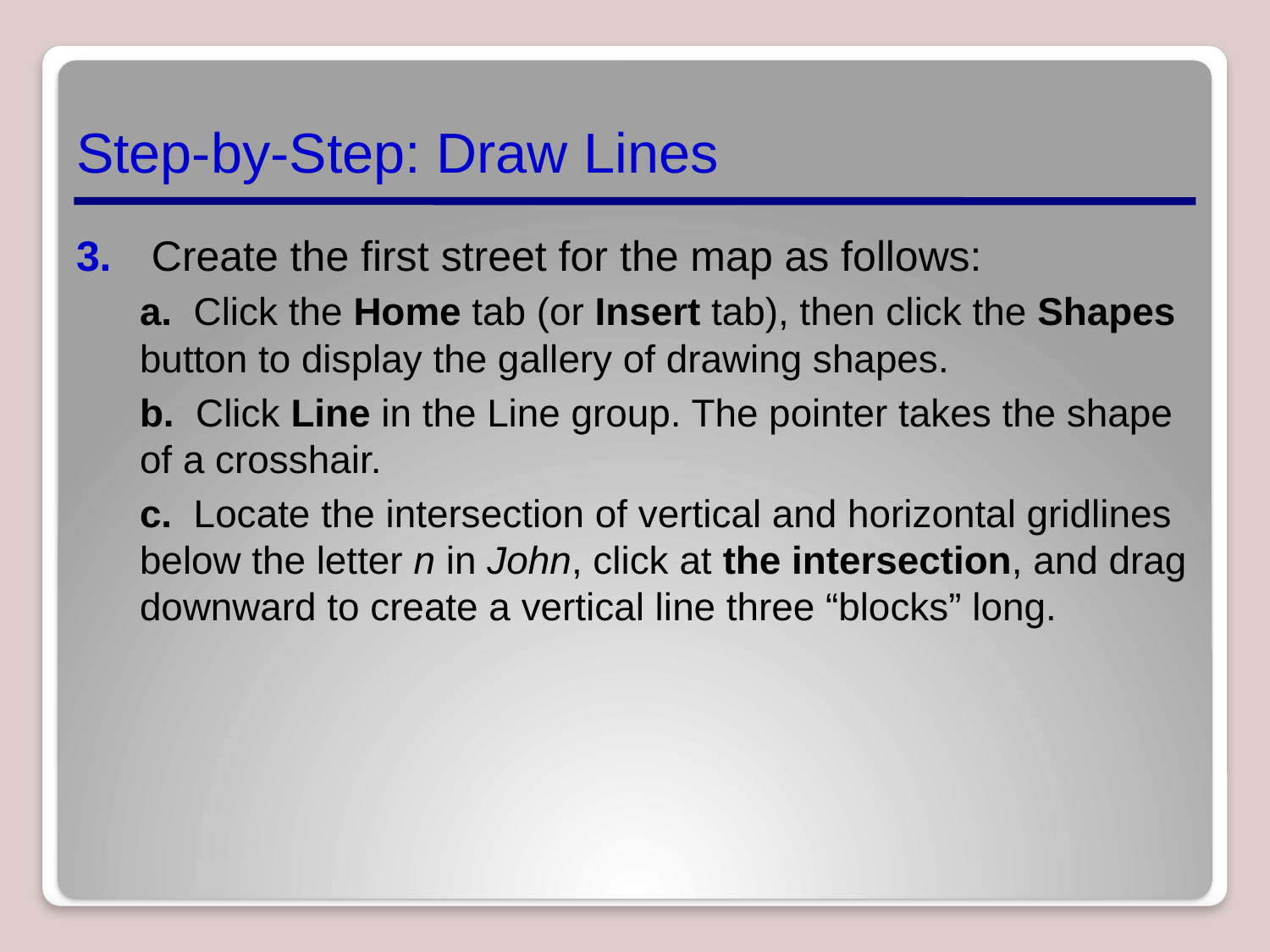

# Step-by-Step: Draw Lines
 Create the first street for the map as follows:
a.  Click the Home tab (or Insert tab), then click the Shapes button to display the gallery of drawing shapes.
b.  Click Line in the Line group. The pointer takes the shape of a crosshair.
c.  Locate the intersection of vertical and horizontal gridlines below the letter n in John, click at the intersection, and drag downward to create a vertical line three “blocks” long.